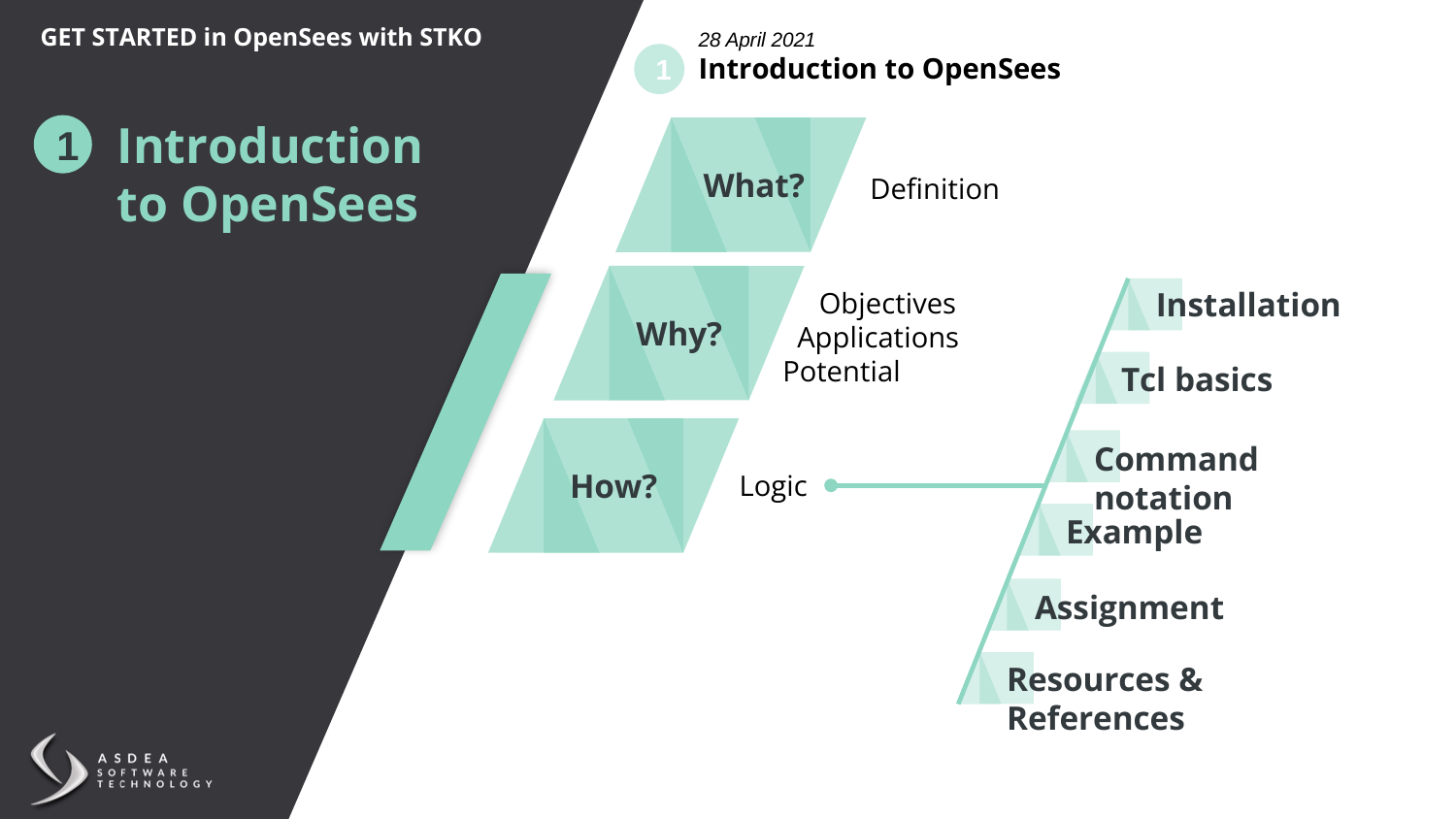

GET STARTED in OpenSees with STKO
28 April 2021
Introduction to OpenSees
1
Introduction
to OpenSees
1

What?

    Definition

Why?

Installation
     Objectives
  Applications
Potential

Tcl basics

How?

Command notation
    Logic

Example

Assignment

Resources & References